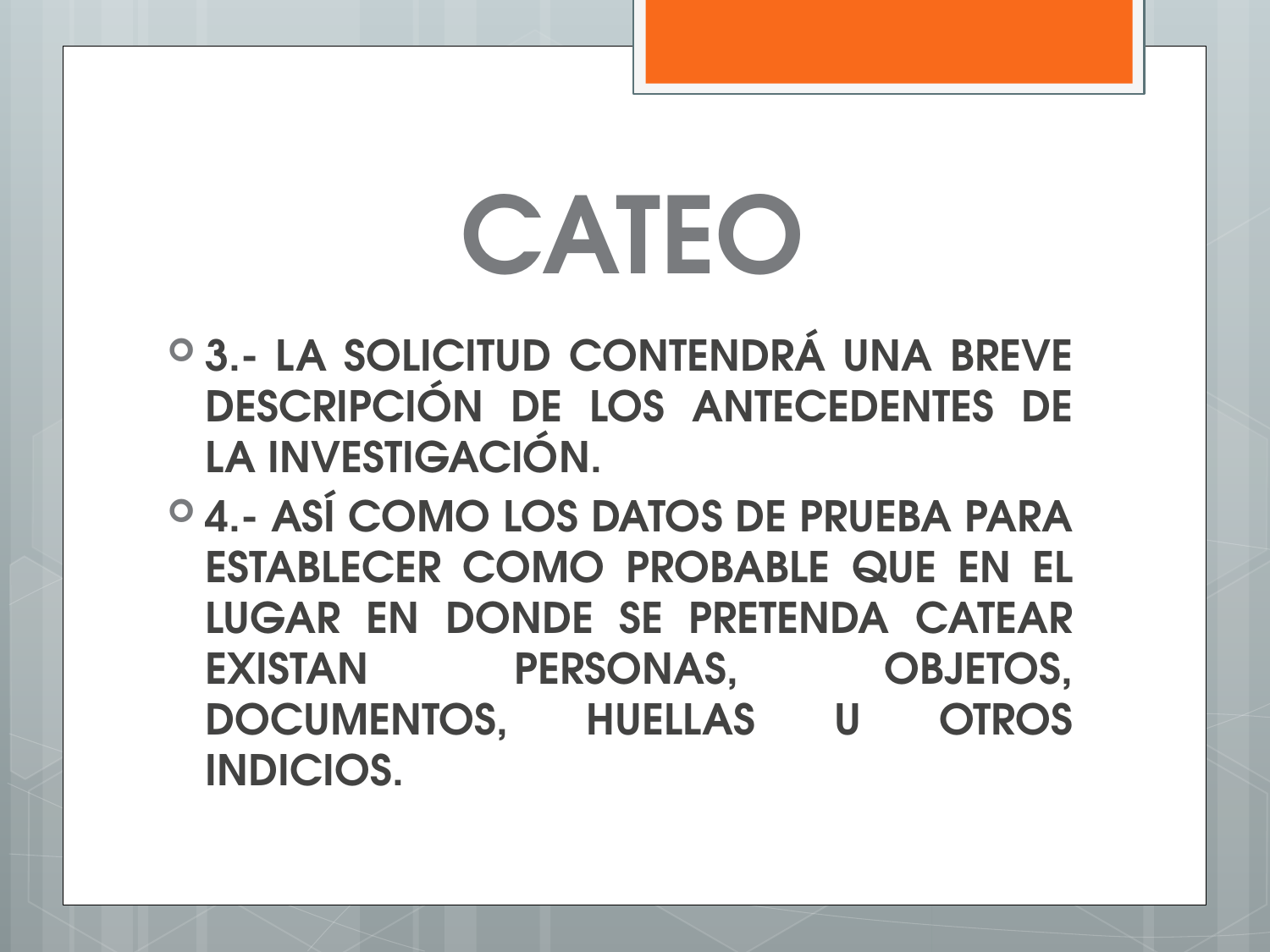

# CATEO
3.- LA SOLICITUD CONTENDRÁ UNA BREVE DESCRIPCIÓN DE LOS ANTECEDENTES DE LA INVESTIGACIÓN.
4.- ASÍ COMO LOS DATOS DE PRUEBA PARA ESTABLECER COMO PROBABLE QUE EN EL LUGAR EN DONDE SE PRETENDA CATEAR EXISTAN PERSONAS, OBJETOS, DOCUMENTOS, HUELLAS U OTROS INDICIOS.